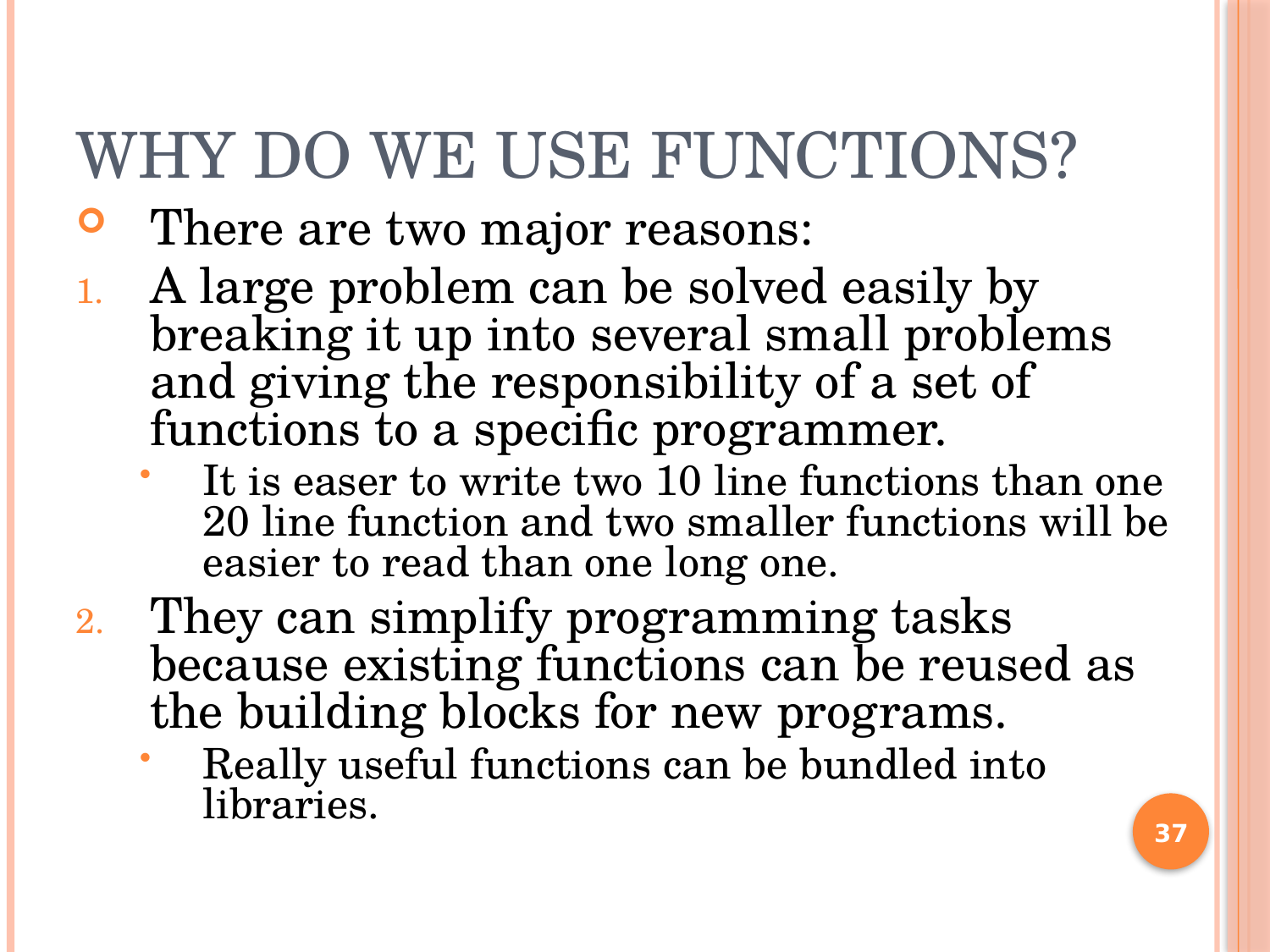

# Why do we use Functions?
There are two major reasons:
A large problem can be solved easily by breaking it up into several small problems and giving the responsibility of a set of functions to a specific programmer.
It is easer to write two 10 line functions than one 20 line function and two smaller functions will be easier to read than one long one.
They can simplify programming tasks because existing functions can be reused as the building blocks for new programs.
Really useful functions can be bundled into libraries.
37